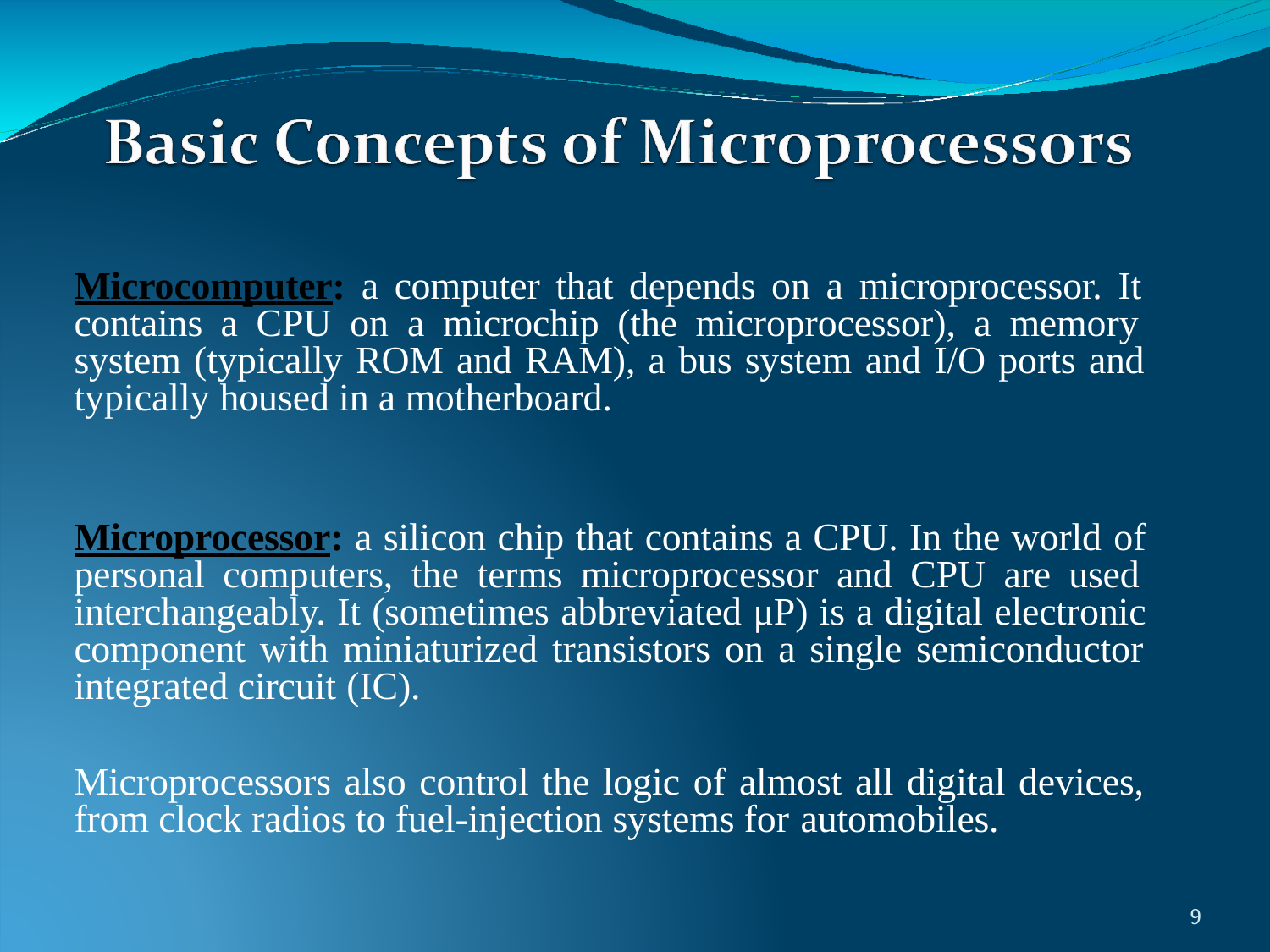

# Microcomputer: a computer that depends on a microprocessor. It  contains a CPU on a microchip (the microprocessor), a memory  system (typically ROM and RAM), a bus system and I/O ports and  typically housed in a motherboard.
Microprocessor: a silicon chip that contains a CPU. In the world of  personal computers, the terms microprocessor and CPU are used  interchangeably. It (sometimes abbreviated μP) is a digital electronic  component with miniaturized transistors on a single semiconductor  integrated circuit (IC).

Microprocessors also control the logic of almost all digital devices,  from clock radios to fuel-injection systems for automobiles.
9